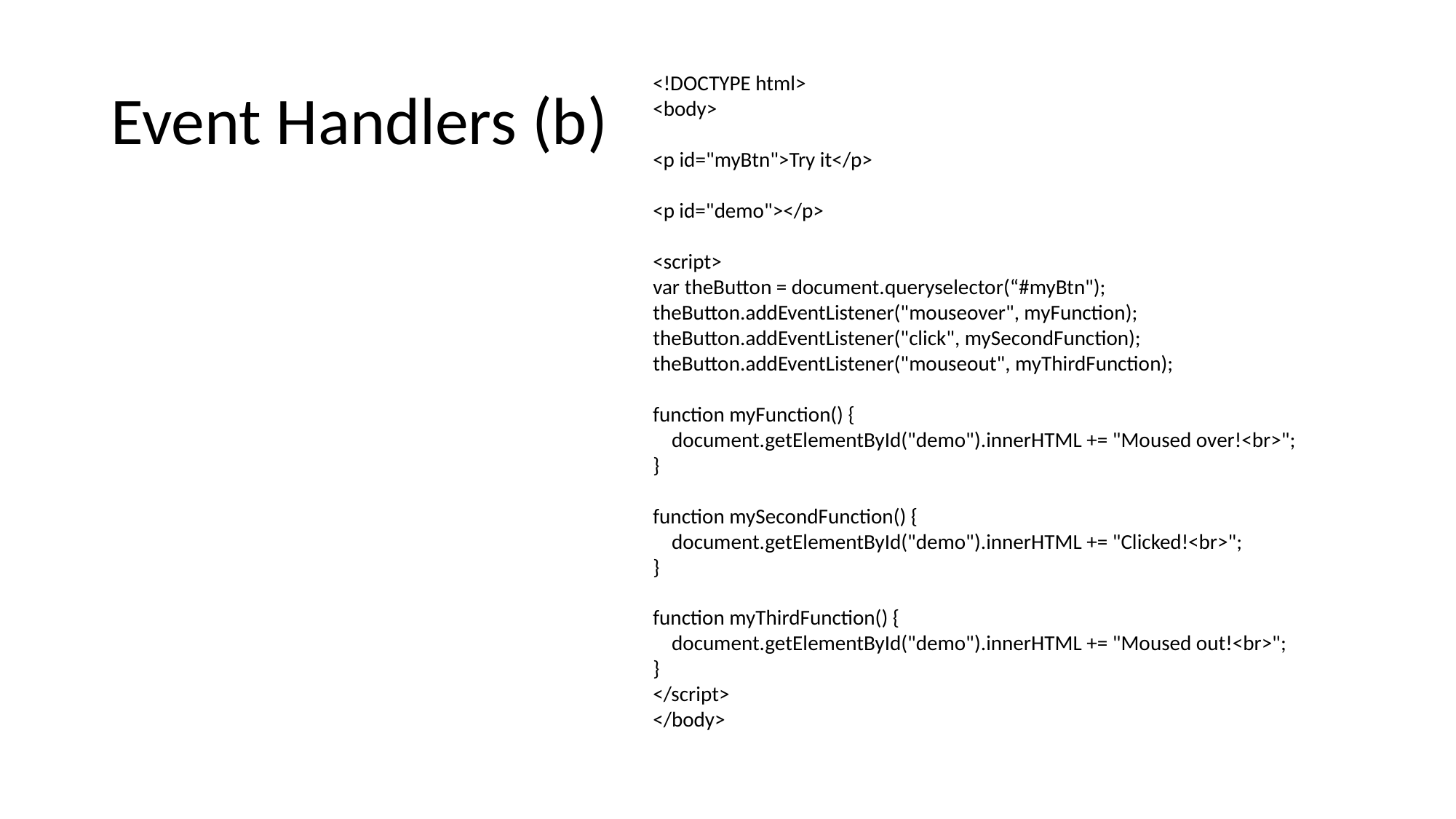

# Event Handlers (b)
<!DOCTYPE html>
<body>

<p id="myBtn">Try it</p>

<p id="demo"></p>

<script>
var theButton = document.queryselector(“#myBtn");
theButton.addEventListener("mouseover", myFunction);
theButton.addEventListener("click", mySecondFunction);
theButton.addEventListener("mouseout", myThirdFunction);

function myFunction() {
    document.getElementById("demo").innerHTML += "Moused over!<br>";
}

function mySecondFunction() {
    document.getElementById("demo").innerHTML += "Clicked!<br>";
}

function myThirdFunction() {
    document.getElementById("demo").innerHTML += "Moused out!<br>";
}
</script>
</body>